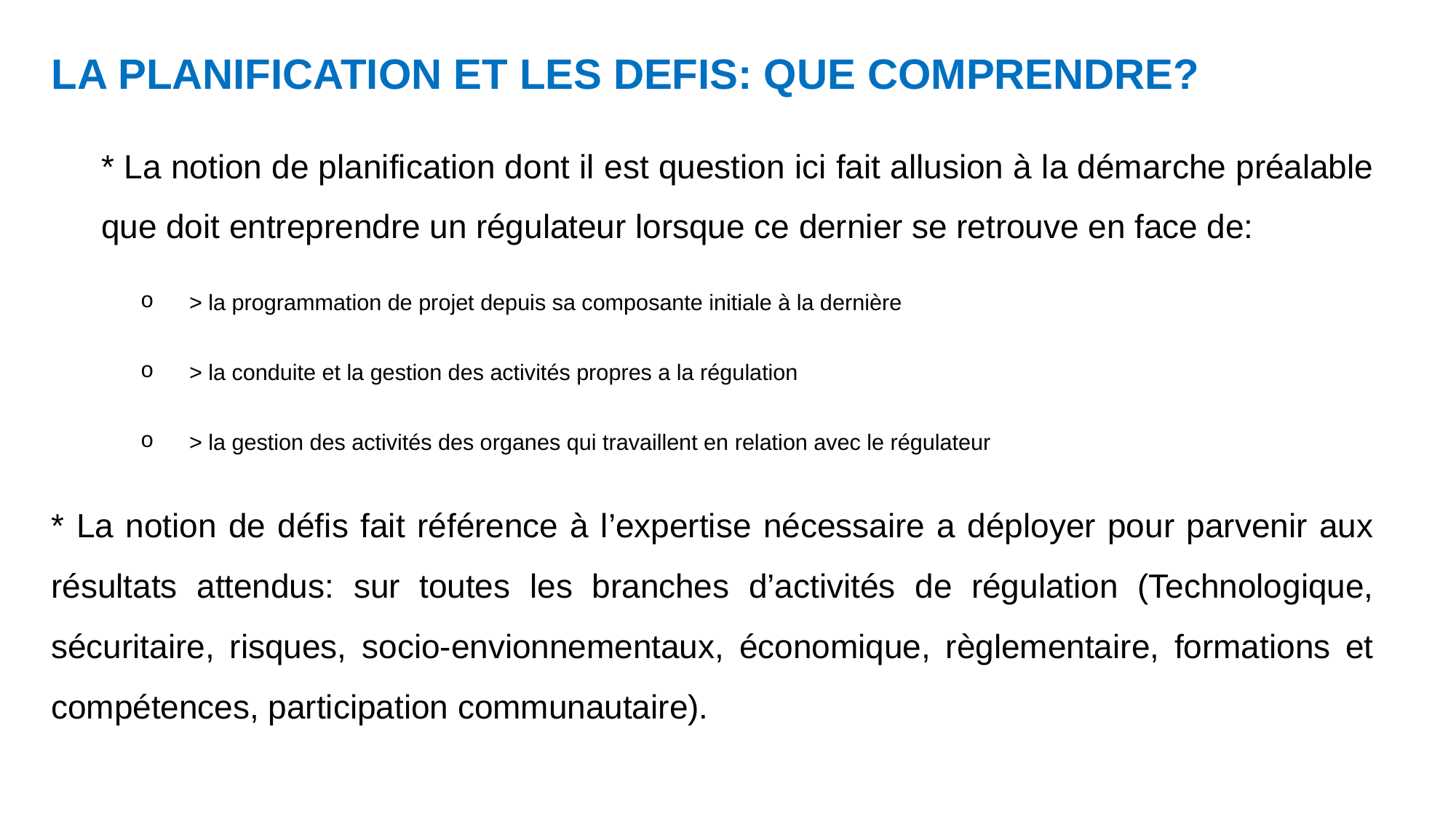

LA PLANIFICATION ET LES DEFIS: QUE COMPRENDRE?
* La notion de planification dont il est question ici fait allusion à la démarche préalable que doit entreprendre un régulateur lorsque ce dernier se retrouve en face de:
> la programmation de projet depuis sa composante initiale à la dernière
> la conduite et la gestion des activités propres a la régulation
> la gestion des activités des organes qui travaillent en relation avec le régulateur
* La notion de défis fait référence à l’expertise nécessaire a déployer pour parvenir aux résultats attendus: sur toutes les branches d’activités de régulation (Technologique, sécuritaire, risques, socio-envionnementaux, économique, règlementaire, formations et compétences, participation communautaire).